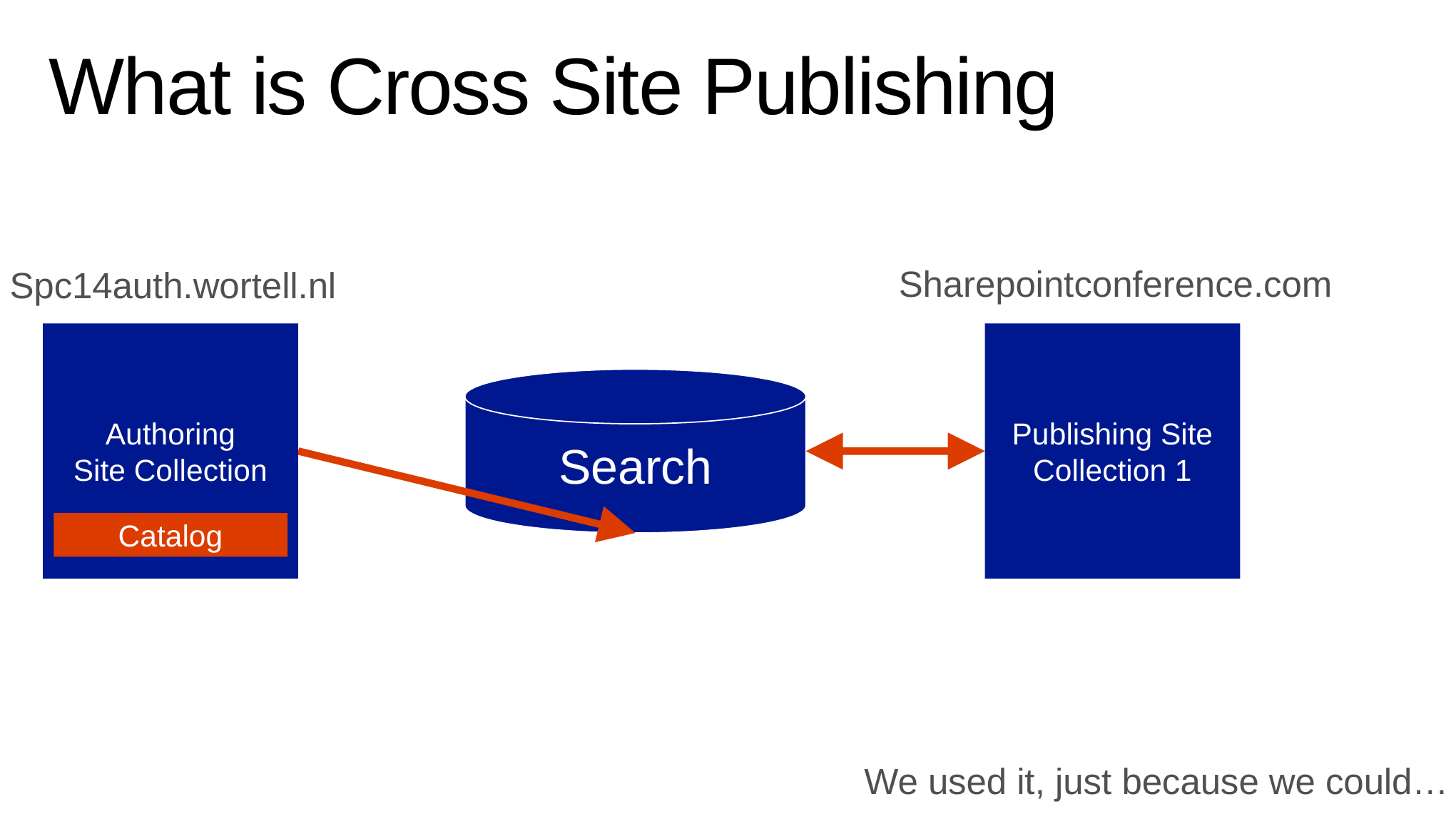

# What is Cross Site Publishing
Sharepointconference.com
Publishing Site Collection 1
Spc14auth.wortell.nl
Authoring
Site Collection
Catalog
Search
We used it, just because we could…